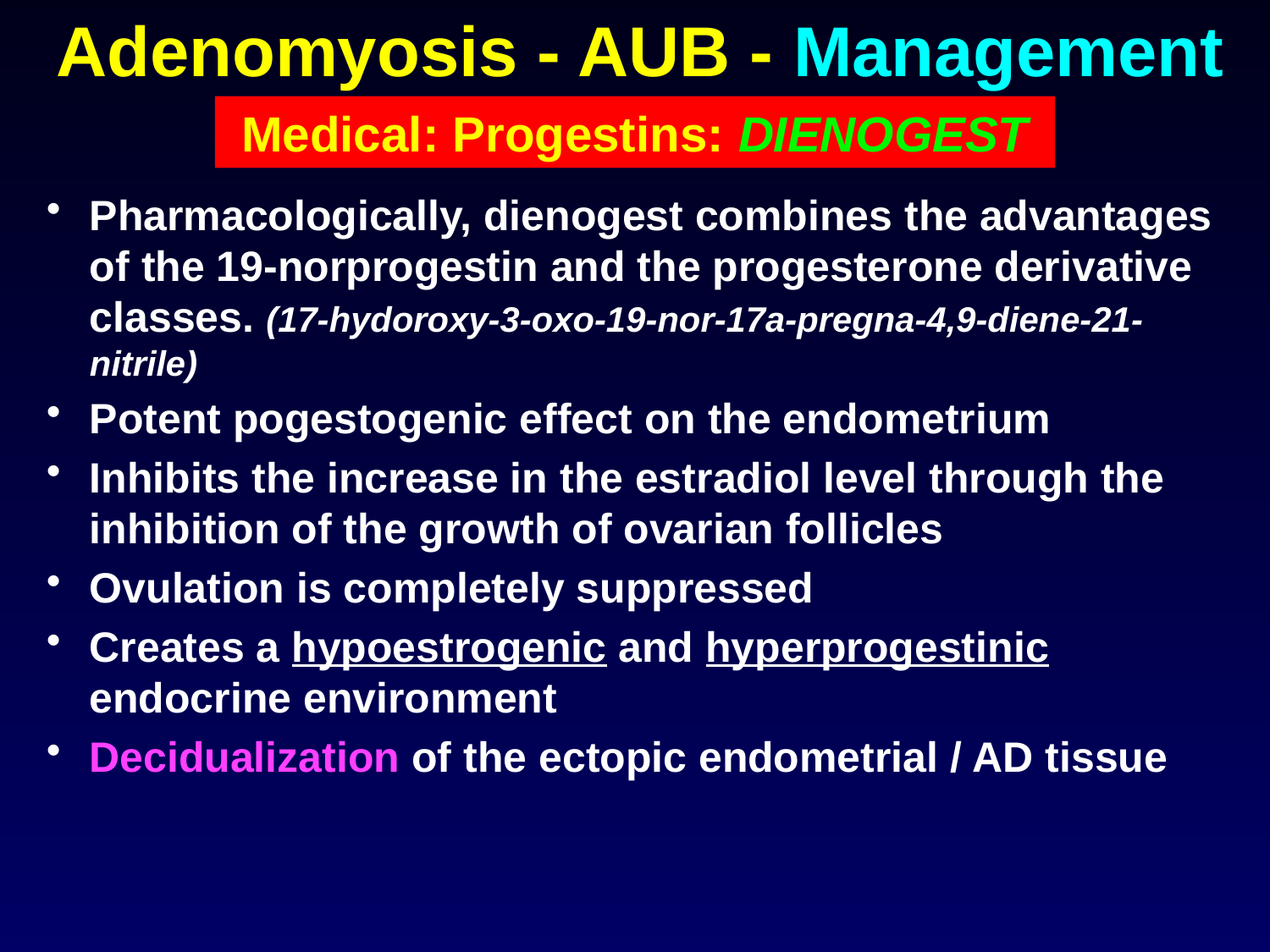

# Adenomyosis - AUB - Management
Medical: Progestins: DIENOGEST
Pharmacologically, dienogest combines the advantages of the 19-norprogestin and the progesterone derivative classes. (17-hydoroxy-3-oxo-19-nor-17a-pregna-4,9-diene-21-nitrile)
Potent pogestogenic effect on the endometrium
Inhibits the increase in the estradiol level through the inhibition of the growth of ovarian follicles
Ovulation is completely suppressed
Creates a hypoestrogenic and hyperprogestinic endocrine environment
Decidualization of the ectopic endometrial / AD tissue